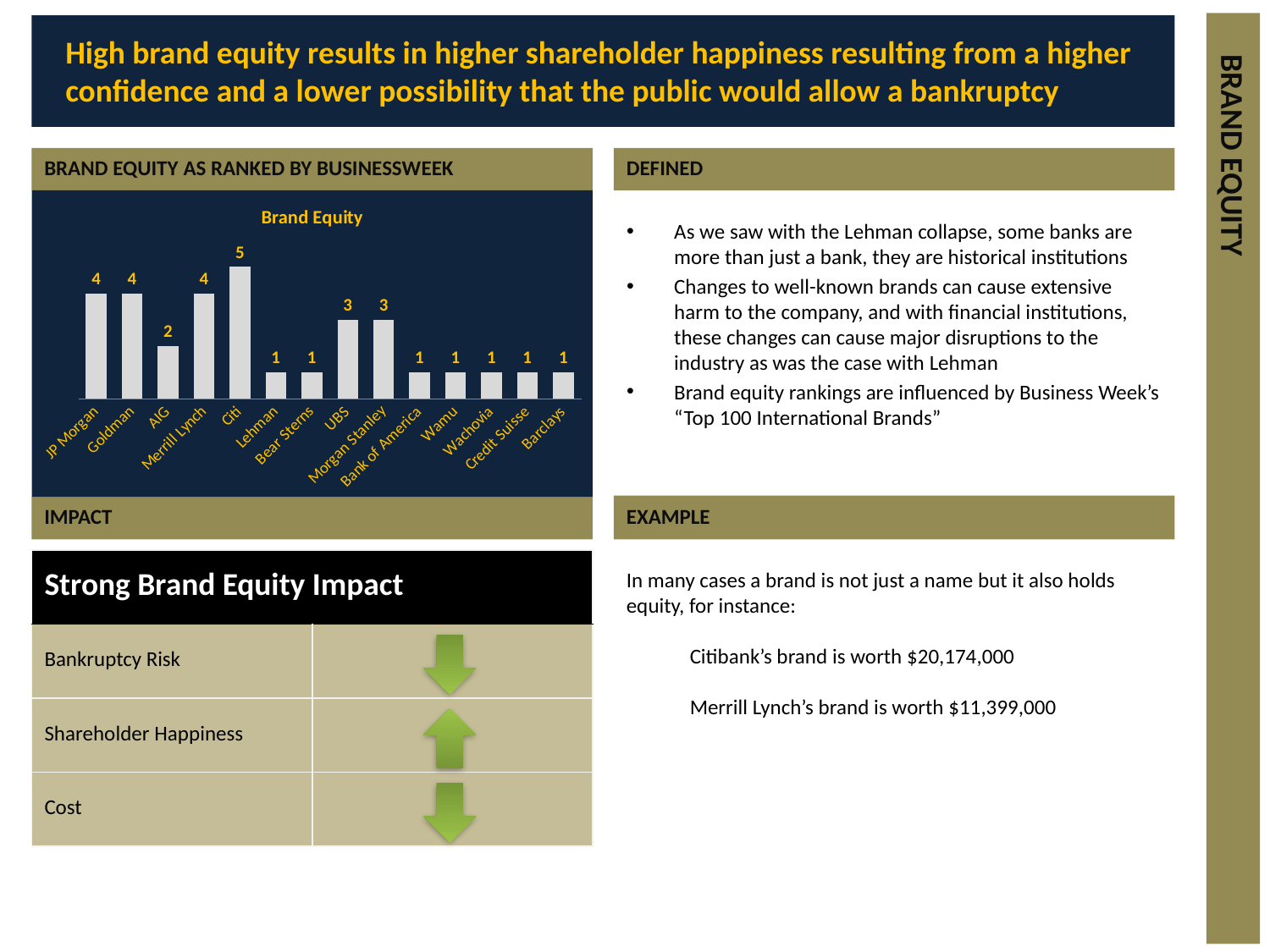

High brand equity results in higher shareholder happiness resulting from a higher confidence and a lower possibility that the public would allow a bankruptcy
BRAND EQUITY AS RANKED BY BUSINESSWEEK
DEFINED

### Chart:

| Category | Brand Equity |
|---|---|
| JP Morgan | 4.0 |
| Goldman | 4.0 |
| AIG | 2.0 |
| Merrill Lynch | 4.0 |
| Citi | 5.0 |
| Lehman | 1.0 |
| Bear Sterns | 1.0 |
| UBS | 3.0 |
| Morgan Stanley | 3.0 |
| Bank of America | 1.0 |
| Wamu | 1.0 |
| Wachovia | 1.0 |
| Credit Suisse | 1.0 |
| Barclays | 1.0 |
As we saw with the Lehman collapse, some banks are more than just a bank, they are historical institutions
Changes to well-known brands can cause extensive harm to the company, and with financial institutions, these changes can cause major disruptions to the industry as was the case with Lehman
Brand equity rankings are influenced by Business Week’s “Top 100 International Brands”
BRAND EQUITY
IMPACT
EXAMPLE
| Strong Brand Equity Impact |  |
| --- | --- |
| Bankruptcy Risk |  |
| Shareholder Happiness |  |
| Cost |  |
In many cases a brand is not just a name but it also holds equity, for instance:

Citibank’s brand is worth $20,174,000

Merrill Lynch’s brand is worth $11,399,000